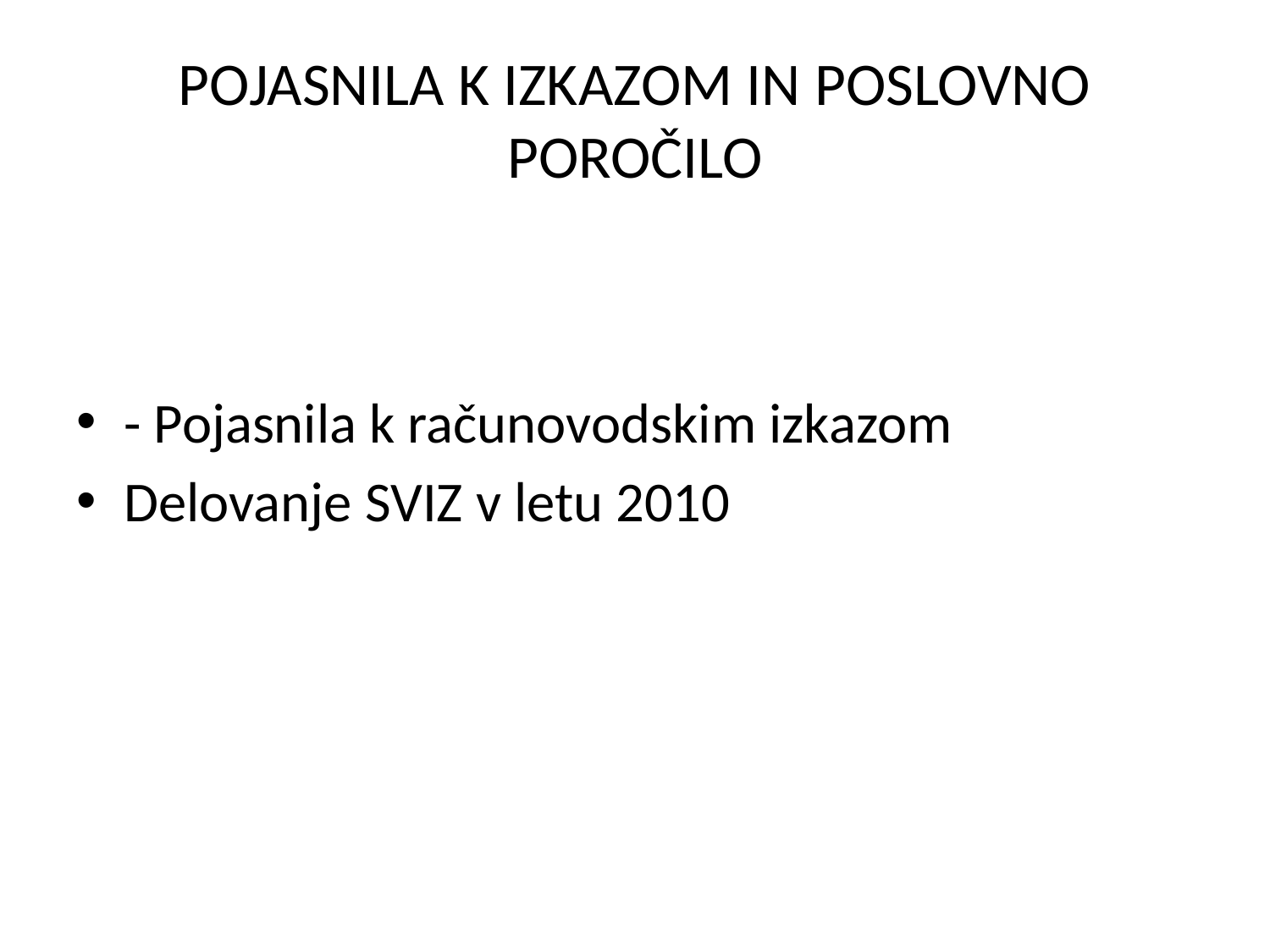

# POJASNILA K IZKAZOM IN POSLOVNO POROČILO

- Pojasnila k računovodskim izkazom
Delovanje SVIZ v letu 2010